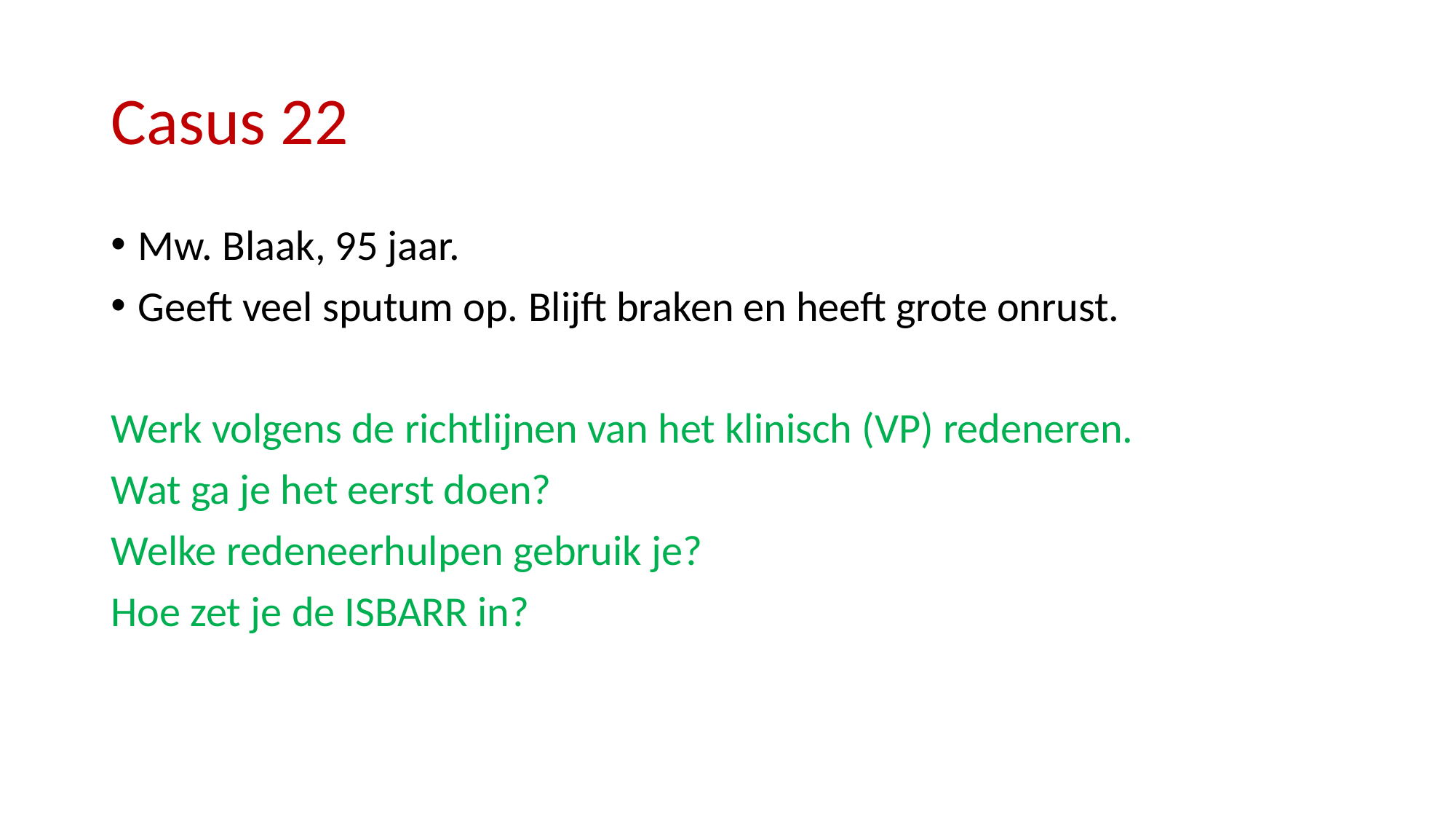

# Casus 22
Mw. Blaak, 95 jaar.
Geeft veel sputum op. Blijft braken en heeft grote onrust.

Werk volgens de richtlijnen van het klinisch (VP) redeneren.
Wat ga je het eerst doen?
Welke redeneerhulpen gebruik je?
Hoe zet je de ISBARR in?